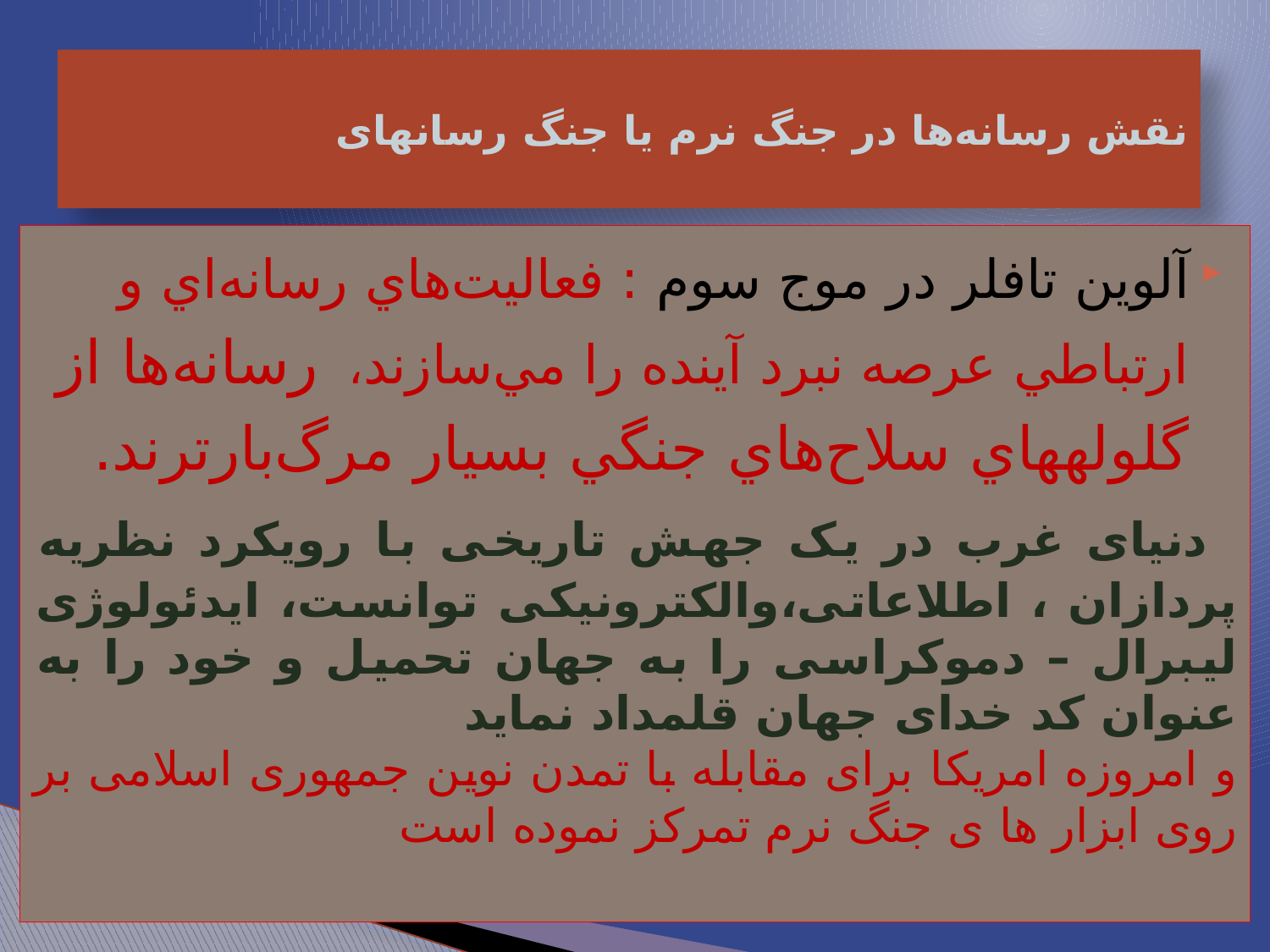

# نقش رسانه‌ها در جنگ نرم یا جنگ رسانه‏ای

آلوین تافلر در موج سوم : فعاليت‌هاي رسانه‌اي و ارتباطي عرصه نبرد آينده را مي‌سازند،  رسانه‌ها از گلوله‏هاي سلاح‌هاي جنگي بسيار مرگ‌بارترند.
 دنیای غرب در یک جهش تاریخی با رویکرد نظریه پردازان ، اطلاعاتی،والکترونیکی توانست، ایدئولوژی لیبرال – دموکراسی را به جهان تحمیل و خود را به عنوان کد خدای جهان قلمداد نماید
و امروزه امریکا برای مقابله با تمدن نوین جمهوری اسلامی بر روی ابزار ها ی جنگ نرم تمرکز نموده است